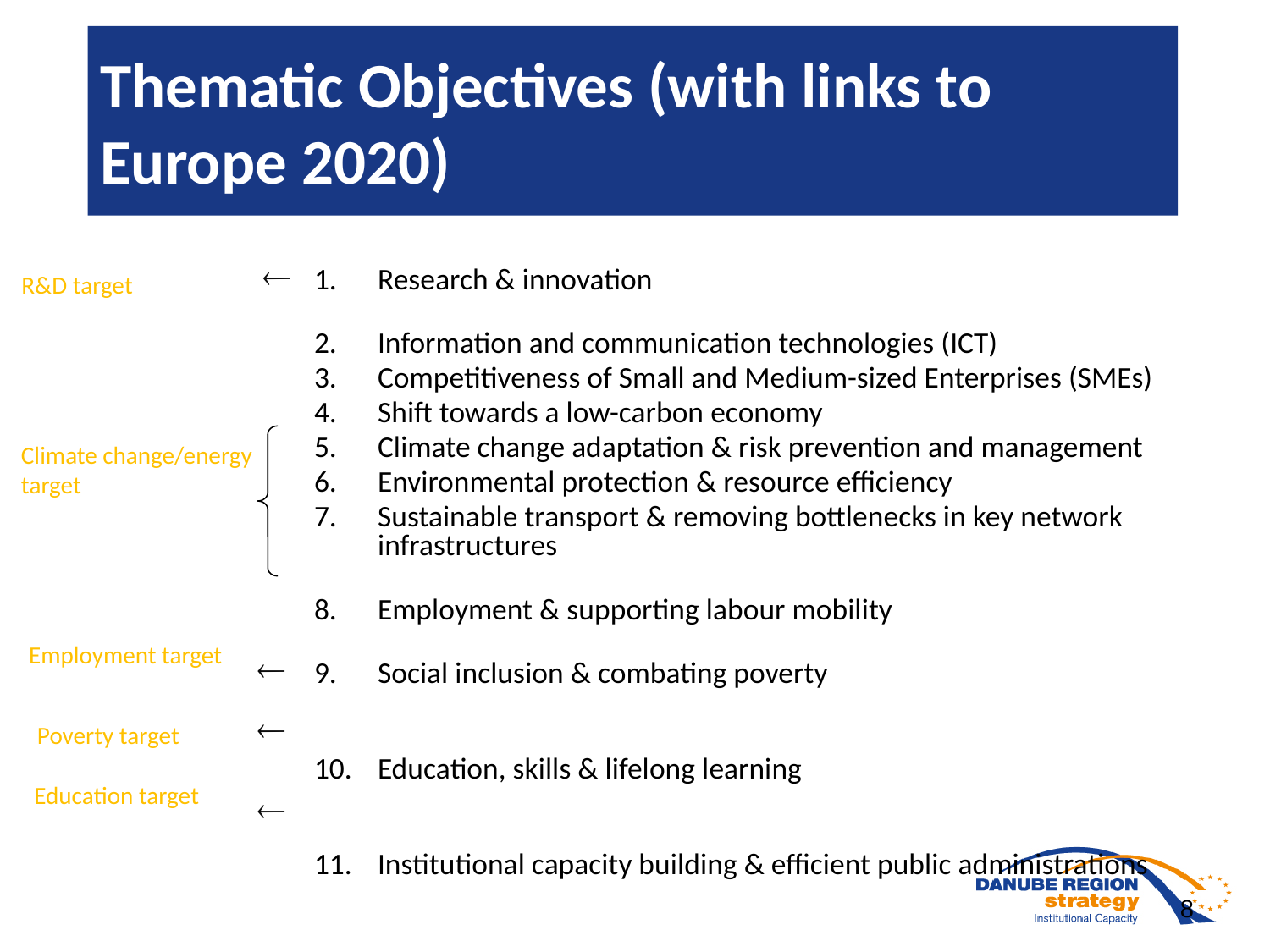

Thematic Objectives (with links to Europe 2020)

Research & innovation
Information and communication technologies (ICT)
Competitiveness of Small and Medium-sized Enterprises (SMEs)
Shift towards a low-carbon economy
Climate change adaptation & risk prevention and management
Environmental protection & resource efficiency
Sustainable transport & removing bottlenecks in key network infrastructures
Employment & supporting labour mobility
Social inclusion & combating poverty

Education, skills & lifelong learning

Institutional capacity building & efficient public administrations

←
R&D target

Climate change/energy target
Employment target
←
←
Poverty target
Education target
←
8